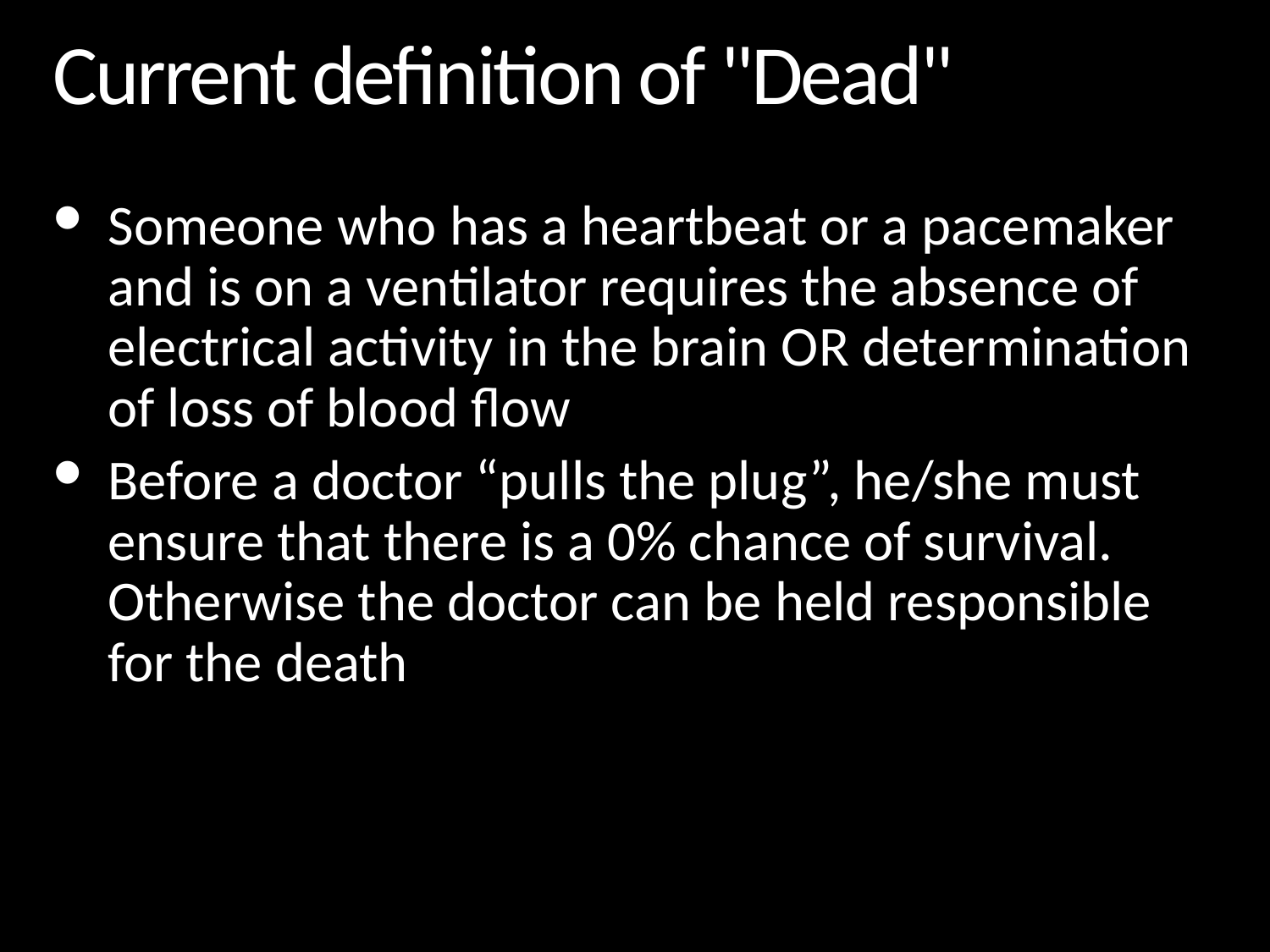

# Current definition of "Dead"
Someone who has a heartbeat or a pacemaker and is on a ventilator requires the absence of electrical activity in the brain OR determination of loss of blood flow
Before a doctor “pulls the plug”, he/she must ensure that there is a 0% chance of survival. Otherwise the doctor can be held responsible for the death